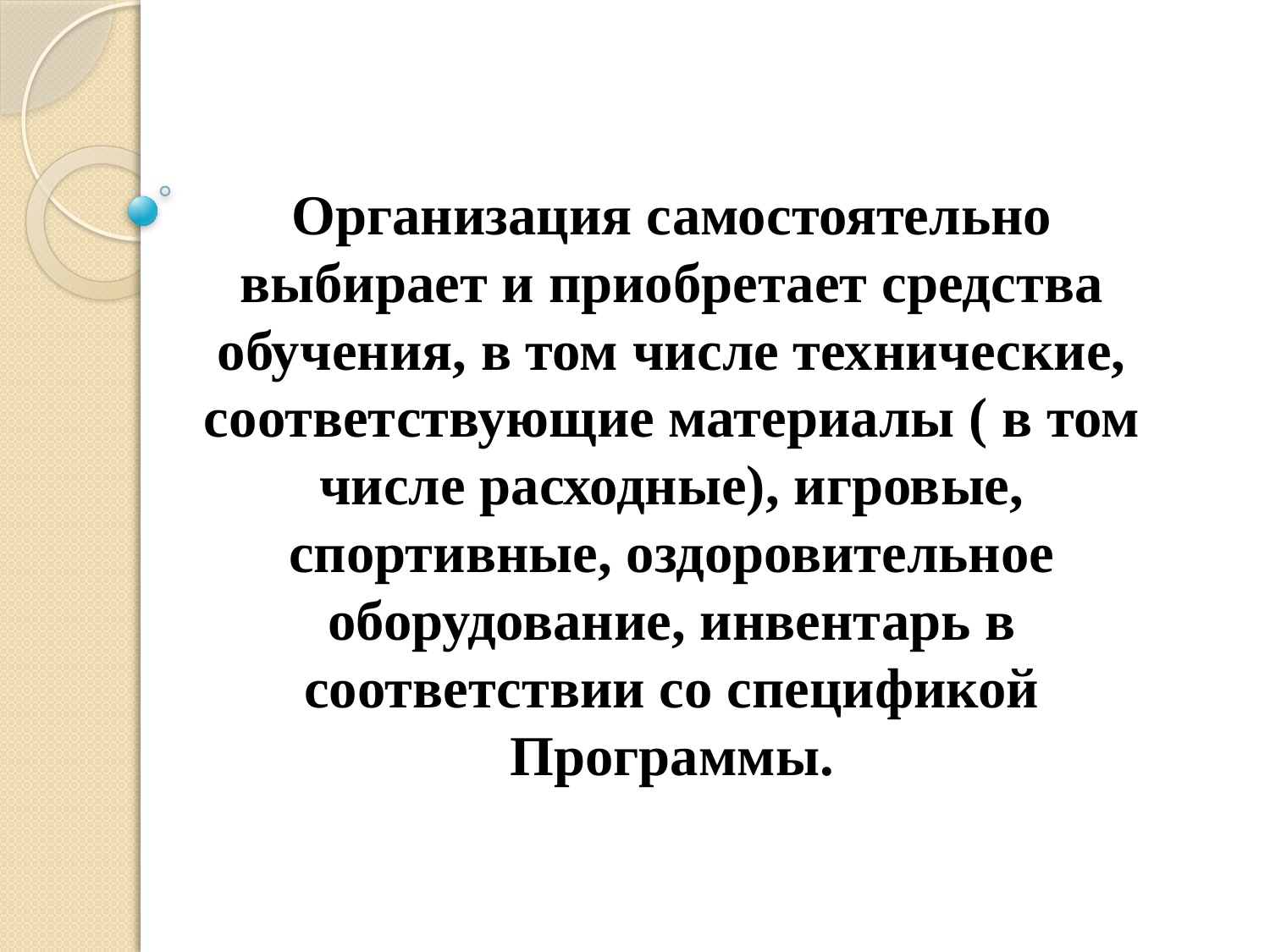

# Организация самостоятельно выбирает и приобретает средства обучения, в том числе технические, соответствующие материалы ( в том числе расходные), игровые, спортивные, оздоровительное оборудование, инвентарь в соответствии со спецификой Программы.